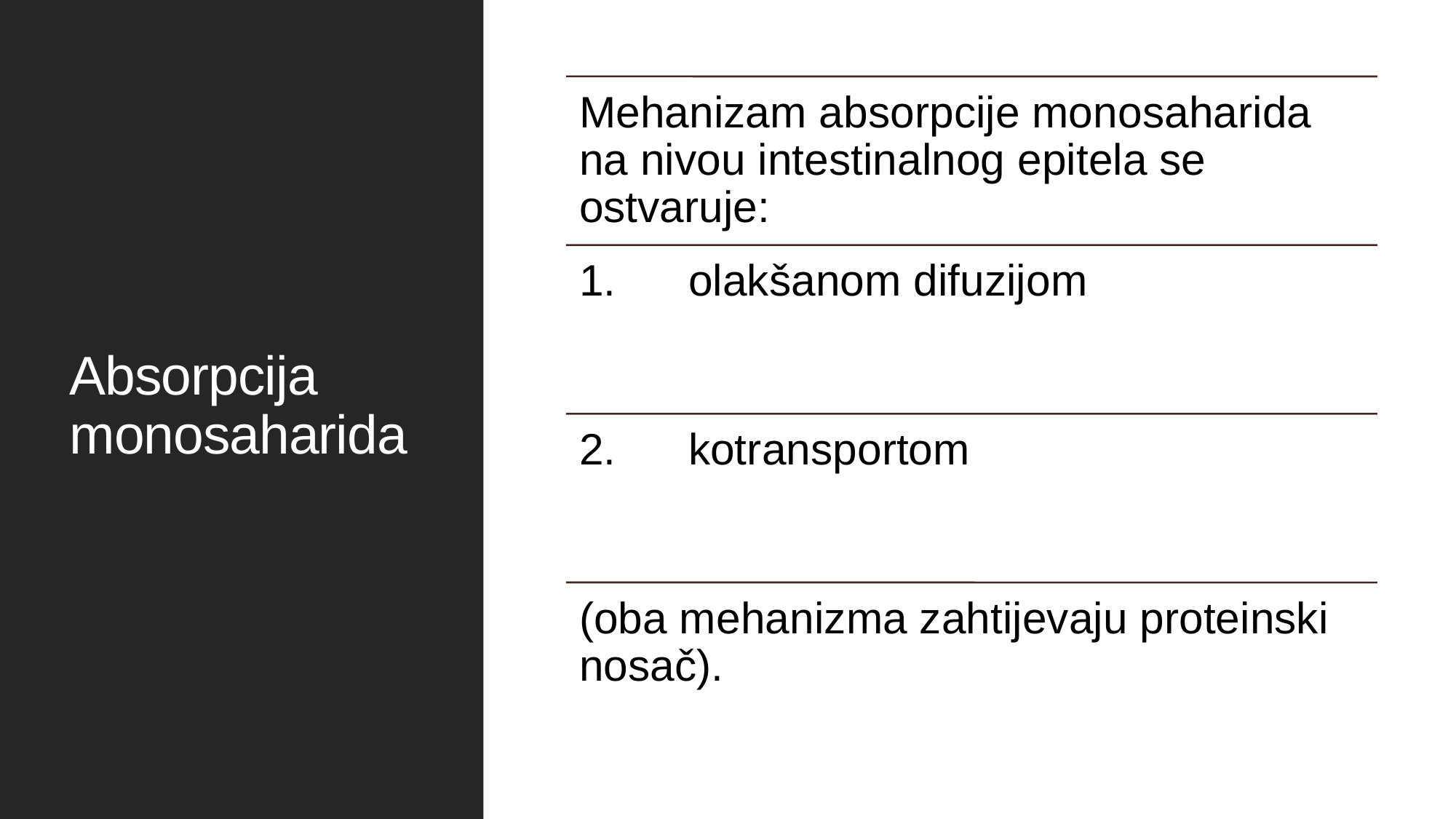

# Absorpcija monosaharida
Mehanizam absorpcije monosaharida na nivou intestinalnog epitela se ostvaruje:
1.	olakšanom difuzijom
2.	kotransportom
(oba mehanizma zahtijevaju proteinski nosač).